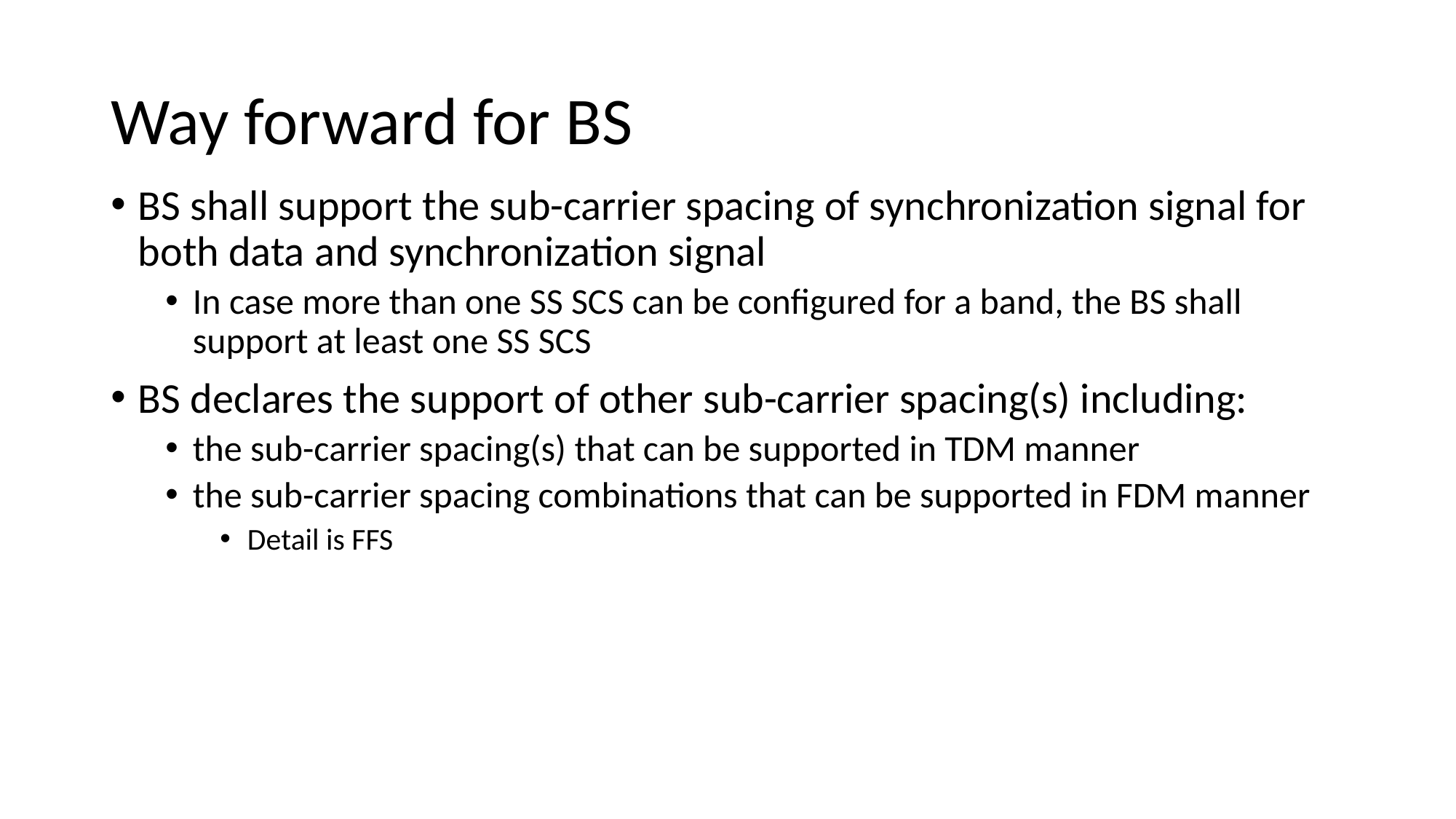

# Way forward for BS
BS shall support the sub-carrier spacing of synchronization signal for both data and synchronization signal
In case more than one SS SCS can be configured for a band, the BS shall support at least one SS SCS
BS declares the support of other sub-carrier spacing(s) including:
the sub-carrier spacing(s) that can be supported in TDM manner
the sub-carrier spacing combinations that can be supported in FDM manner
Detail is FFS